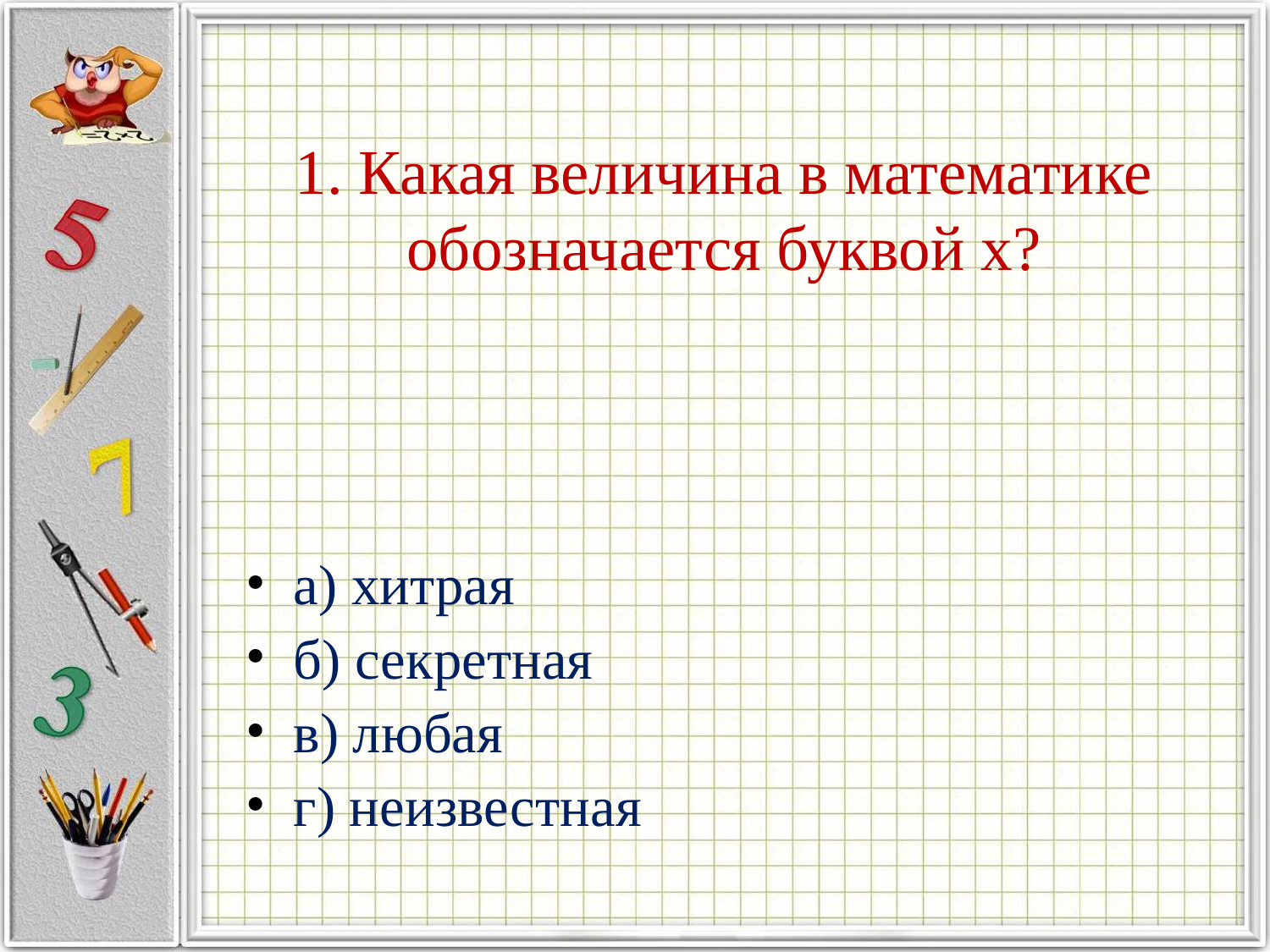

# 1. Какая величина в математике обозначается буквой х?
а) хитрая
б) секретная
в) любая
г) неизвестная